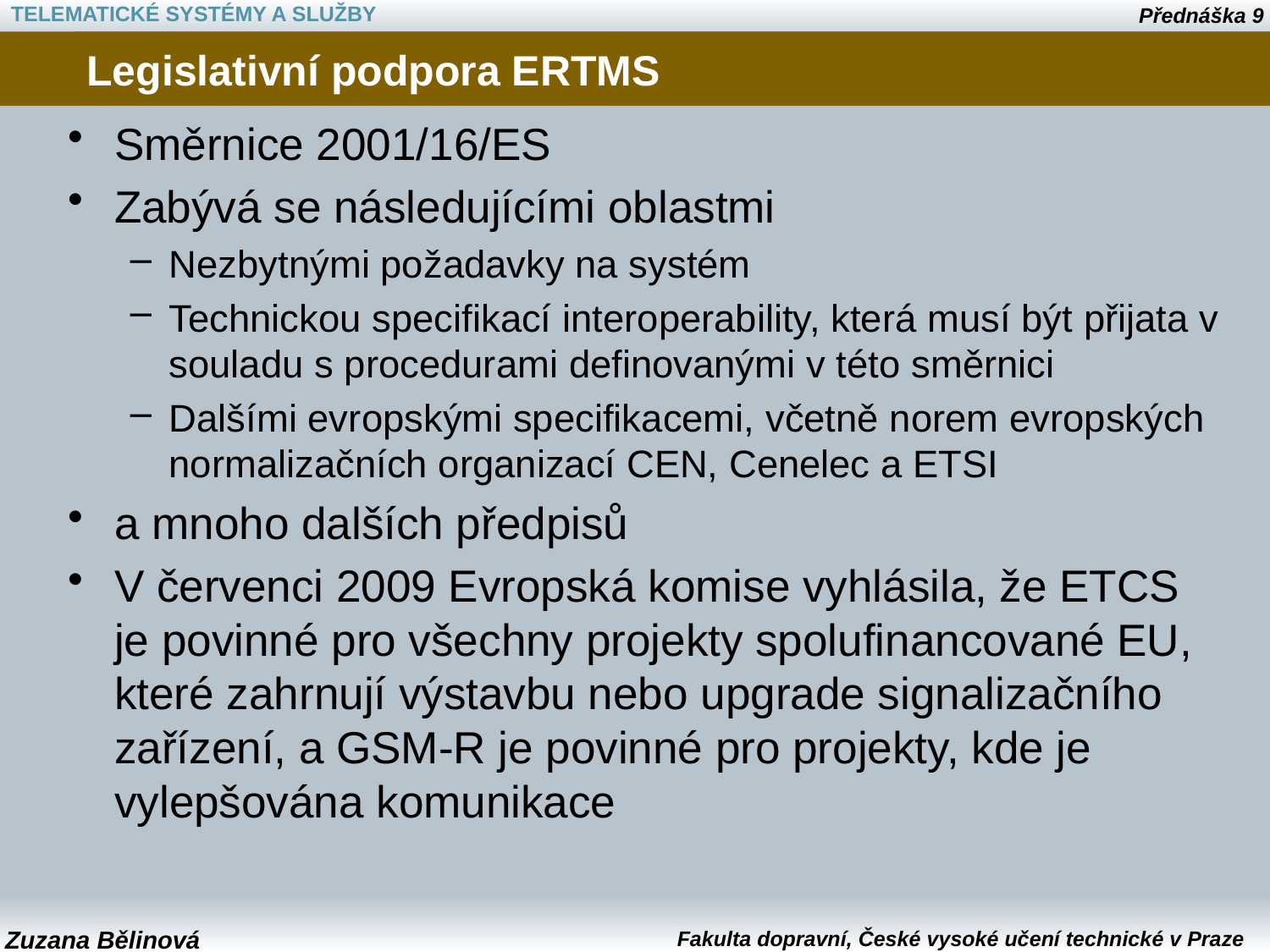

# Legislativní podpora ERTMS
Směrnice 2001/16/ES
Zabývá se následujícími oblastmi
Nezbytnými požadavky na systém
Technickou specifikací interoperability, která musí být přijata v souladu s procedurami definovanými v této směrnici
Dalšími evropskými specifikacemi, včetně norem evropských normalizačních organizací CEN, Cenelec a ETSI
a mnoho dalších předpisů
V červenci 2009 Evropská komise vyhlásila, že ETCS je povinné pro všechny projekty spolufinancované EU, které zahrnují výstavbu nebo upgrade signalizačního zařízení, a GSM-R je povinné pro projekty, kde je vylepšována komunikace